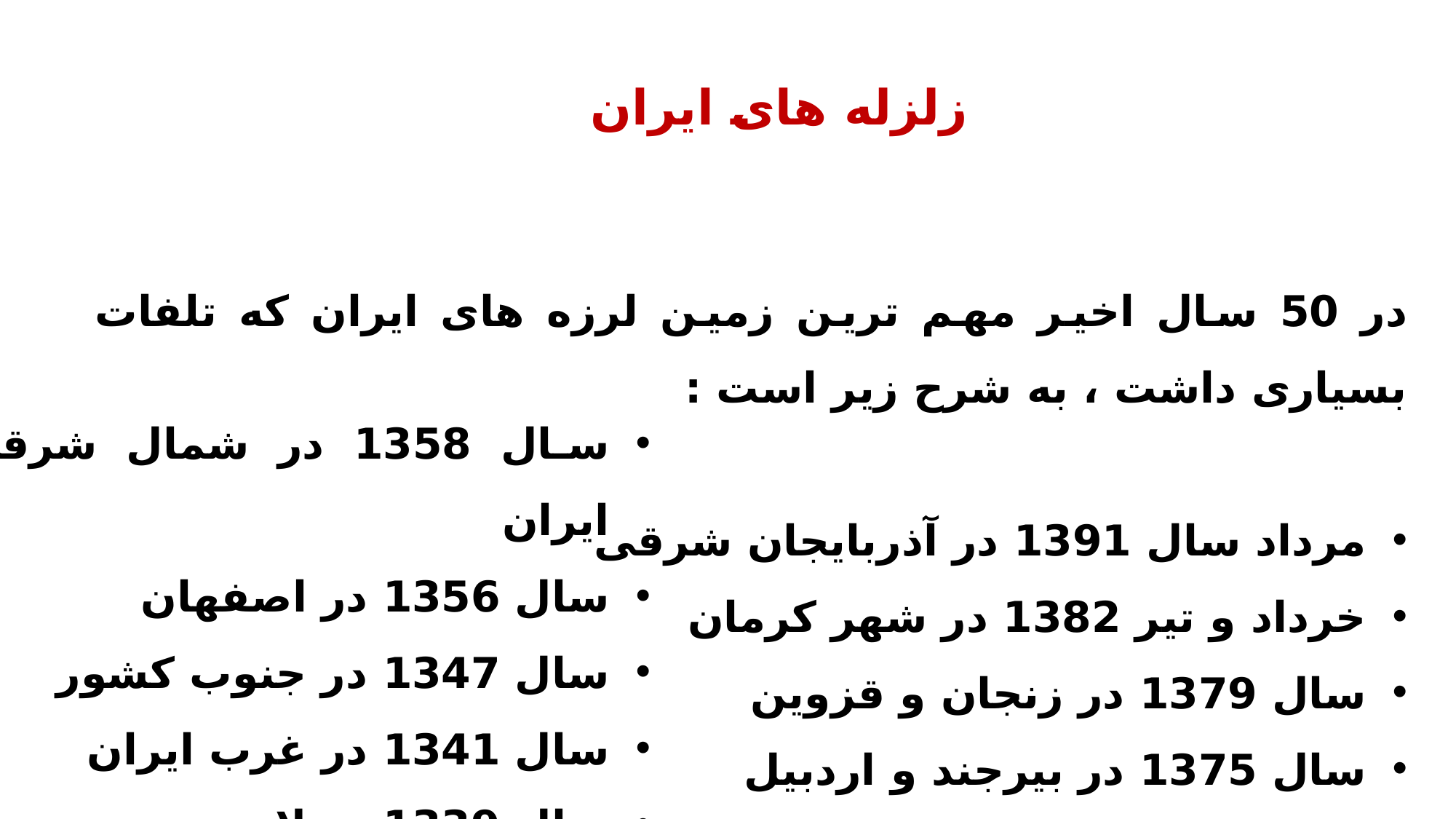

زلزله های ایران
در 50 سال اخیر مهم ترین زمین لرزه های ایران که تلفات بسیاری داشت ، به شرح زیر است :

مرداد سال 1391 در آذربایجان شرقی
خرداد و تیر 1382 در شهر کرمان
سال 1379 در زنجان و قزوین
سال 1375 در بیرجند و اردبیل
سال 1369 در رودبار
سال 1358 در شمال شرقی ایران
سال 1356 در اصفهان
سال 1347 در جنوب کشور
سال 1341 در غرب ایران
سال 1339 در لار